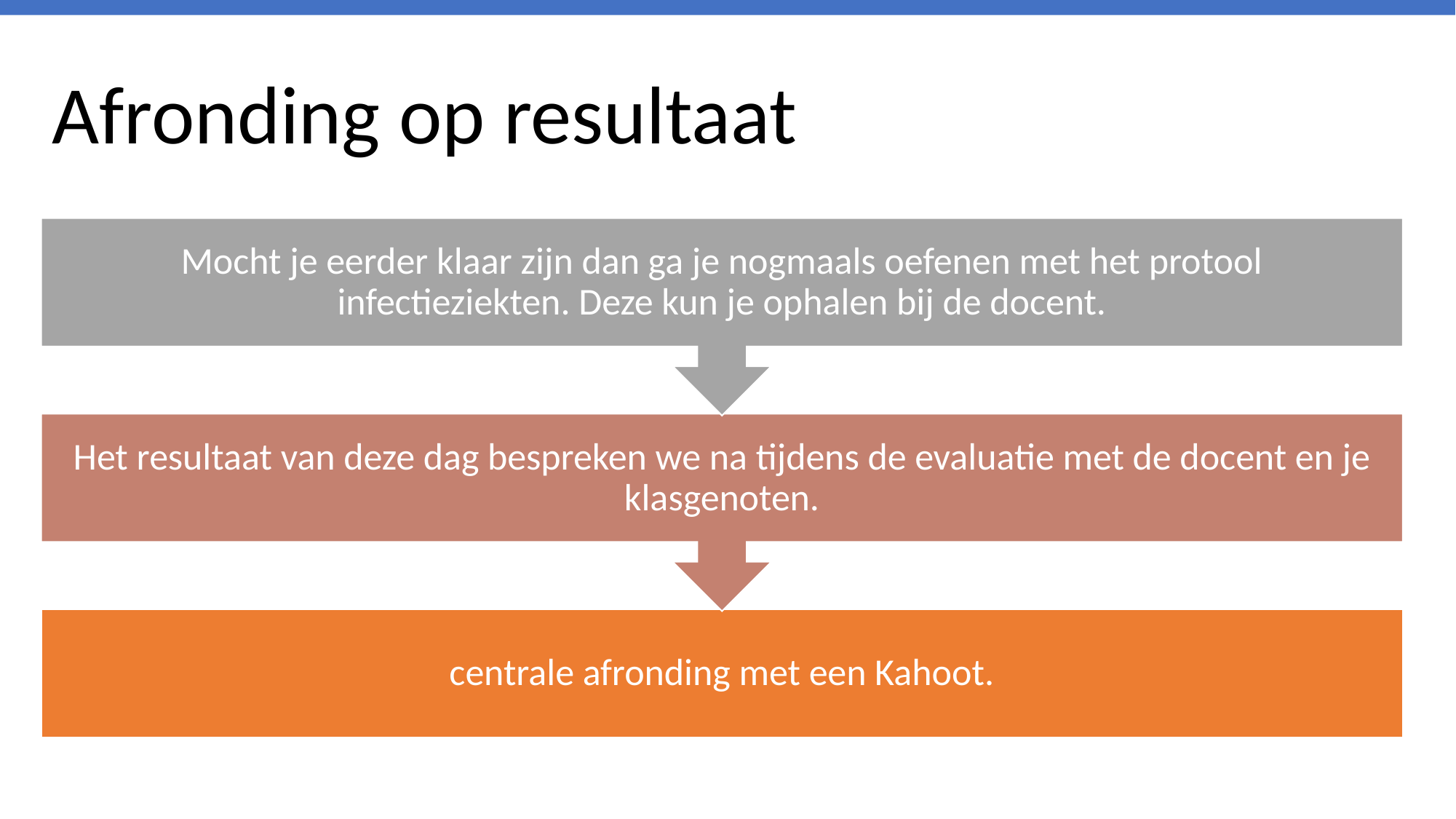

# Afronding op resultaat
centrale afronding met een Kahoot.
Het resultaat van deze dag bespreken we na tijdens de evaluatie met de docent en je klasgenoten.
Mocht je eerder klaar zijn dan ga je nogmaals oefenen met het protool infectieziekten. Deze kun je ophalen bij de docent.